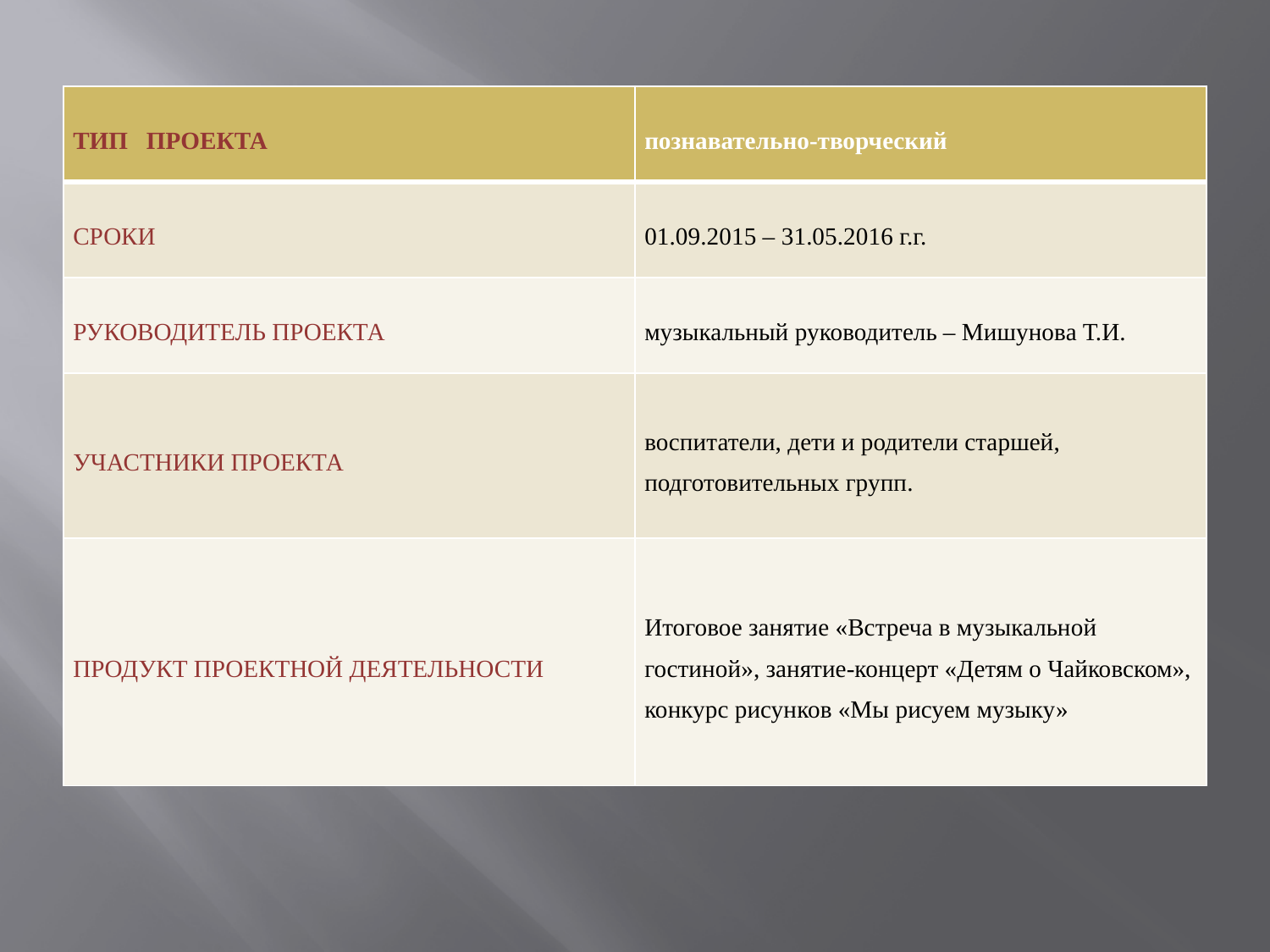

| ТИП ПРОЕКТА | познавательно-творческий |
| --- | --- |
| СРОКИ | 01.09.2015 – 31.05.2016 г.г. |
| РУКОВОДИТЕЛЬ ПРОЕКТА | музыкальный руководитель – Мишунова Т.И. |
| УЧАСТНИКИ ПРОЕКТА | воспитатели, дети и родители старшей, подготовительных групп. |
| ПРОДУКТ ПРОЕКТНОЙ ДЕЯТЕЛЬНОСТИ | Итоговое занятие «Встреча в музыкальной гостиной», занятие-концерт «Детям о Чайковском», конкурс рисунков «Мы рисуем музыку» |